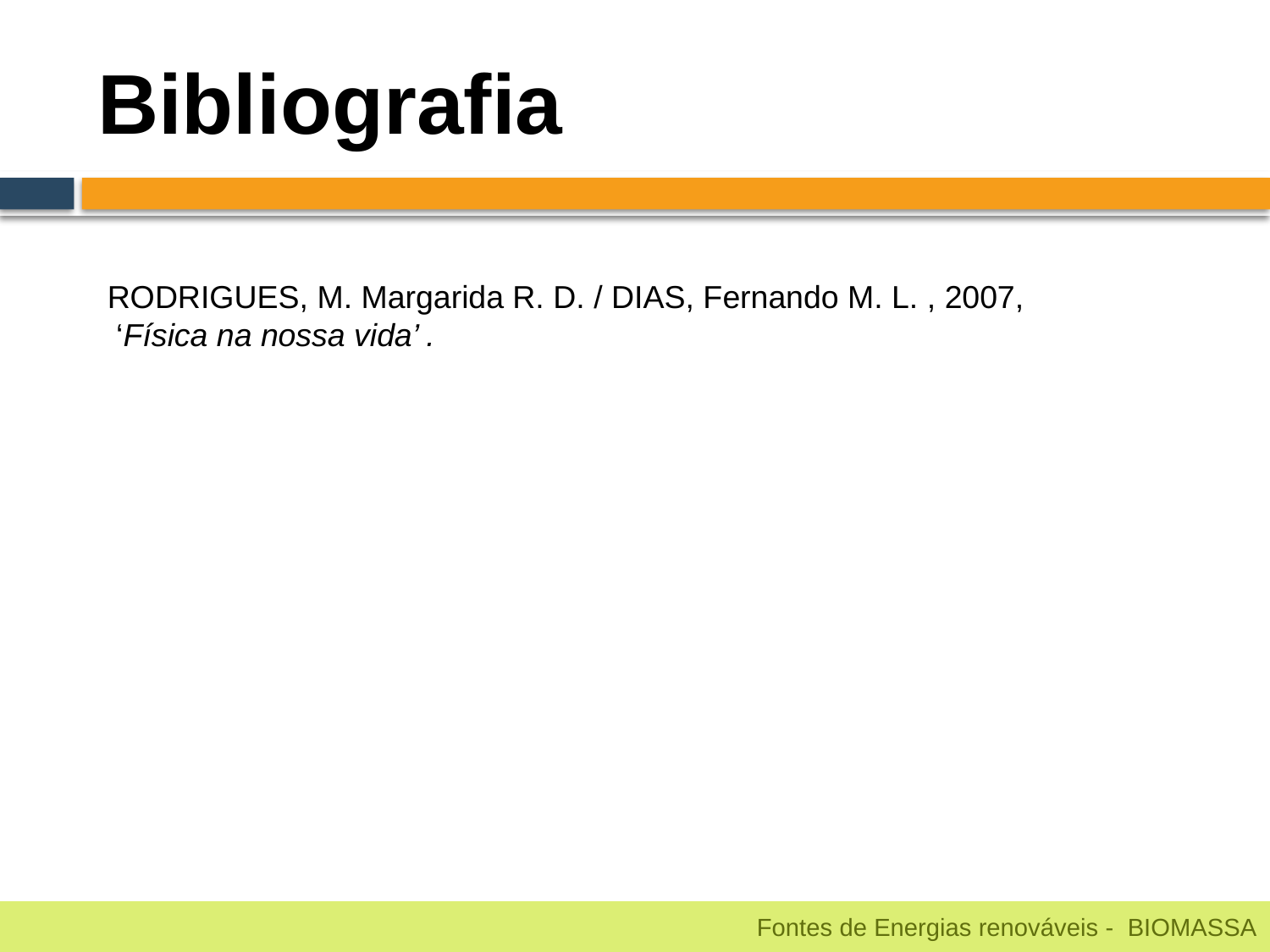

# Bibliografia
RODRIGUES, M. Margarida R. D. / DIAS, Fernando M. L. , 2007,
 ‘Física na nossa vida’ .
Fontes de Energias renováveis -  BIOMASSA